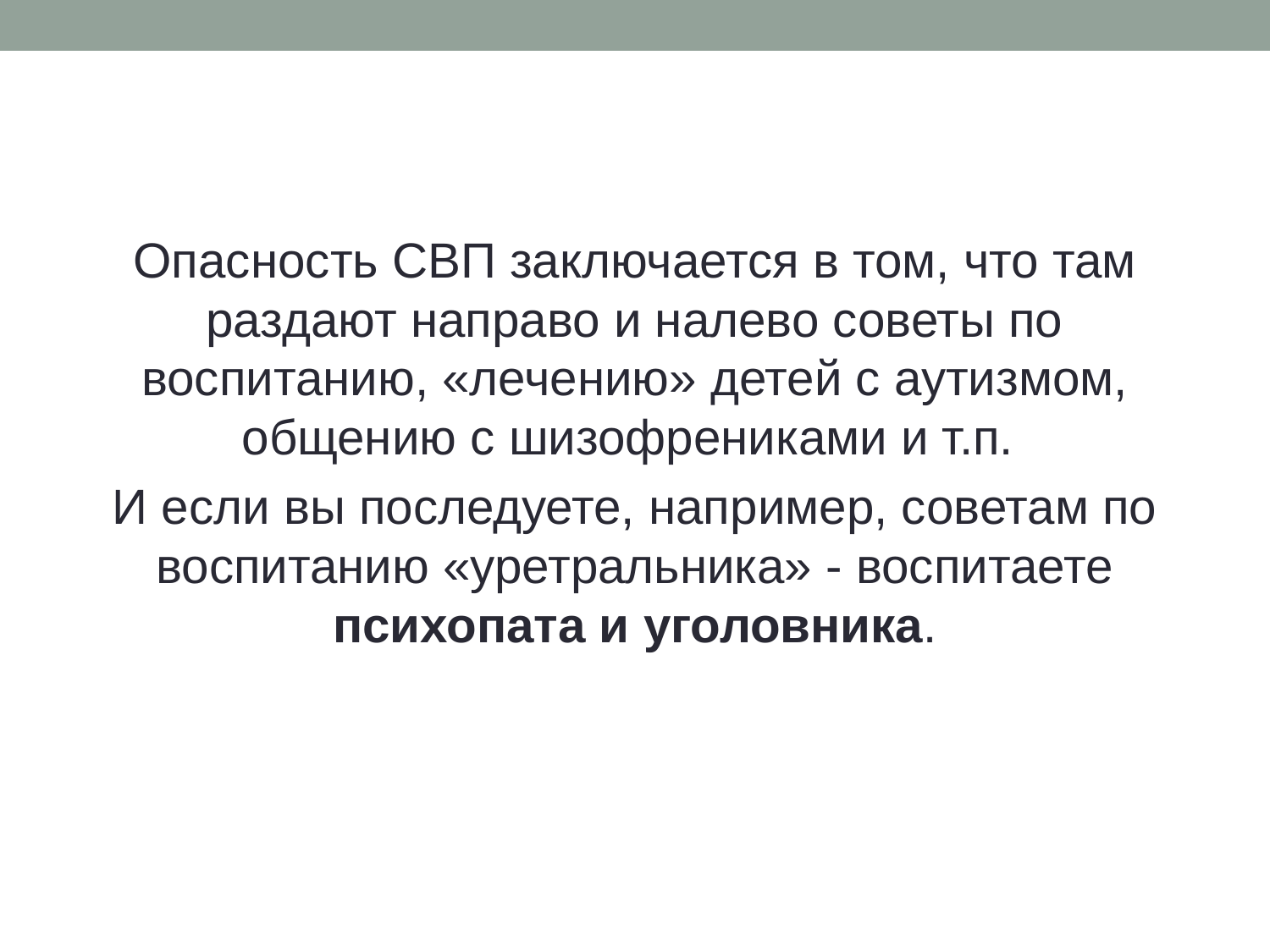

Опасность СВП заключается в том, что там раздают направо и налево советы по воспитанию, «лечению» детей с аутизмом, общению с шизофрениками и т.п.
И если вы последуете, например, советам по воспитанию «уретральника» - воспитаете психопата и уголовника.